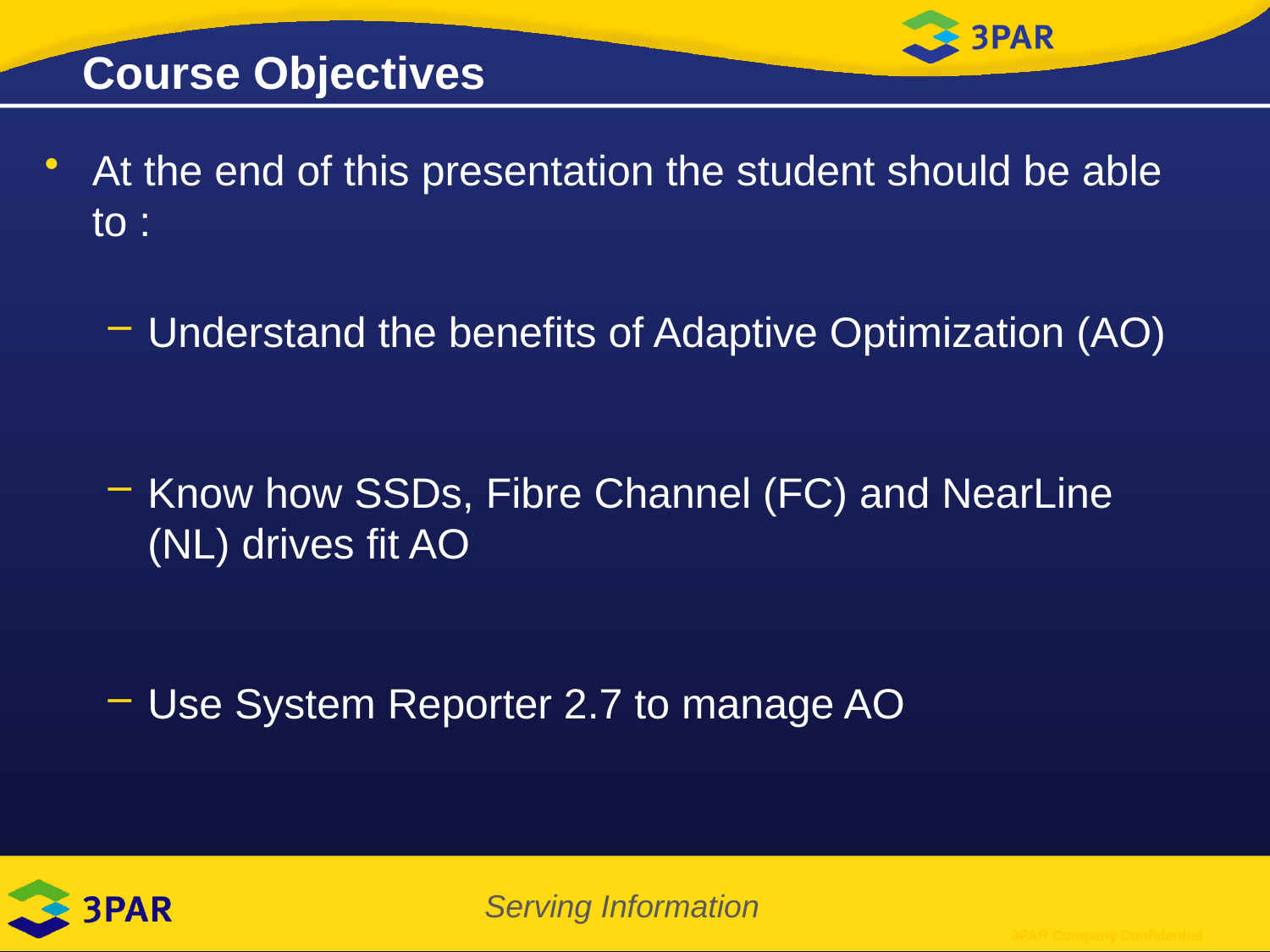

# Course Objectives
At the end of this presentation the student should be able to :
Understand the benefits of Adaptive Optimization (AO)
Know how SSDs, Fibre Channel (FC) and NearLine (NL) drives fit AO
Use System Reporter 2.7 to manage AO

3PAR Company Confidential